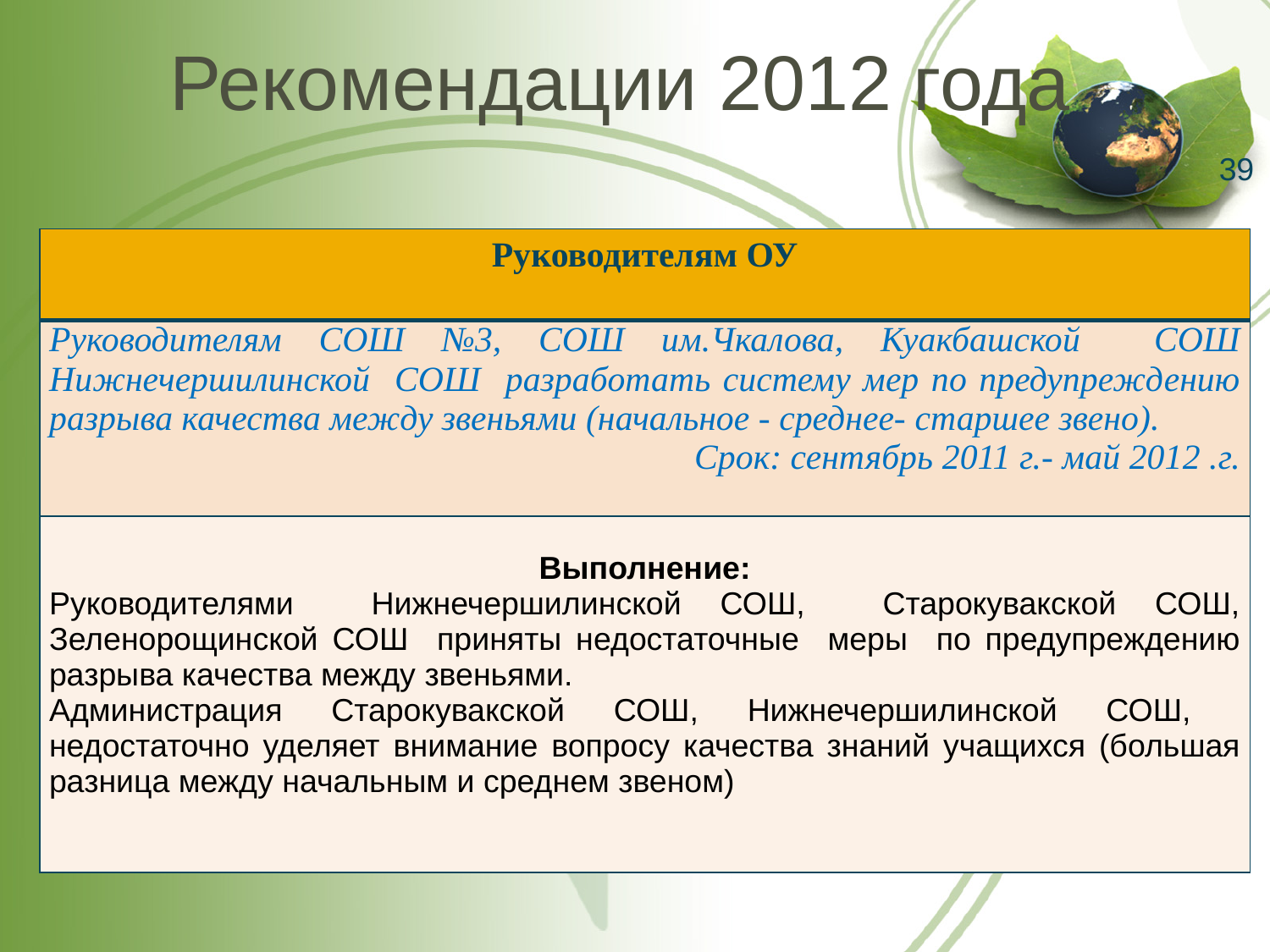

# Рекомендации 2012 года
39
| Руководителям ОУ |
| --- |
| Руководителям СОШ №3, СОШ им.Чкалова, Куакбашской СОШ Нижнечершилинской СОШ разработать систему мер по предупреждению разрыва качества между звеньями (начальное - среднее- старшее звено). Срок: сентябрь 2011 г.- май 2012 .г. |
| Выполнение: Руководителями Нижнечершилинской СОШ, Старокувакской СОШ, Зеленорощинской СОШ приняты недостаточные меры по предупреждению разрыва качества между звеньями. Администрация Старокувакской СОШ, Нижнечершилинской СОШ, недостаточно уделяет внимание вопросу качества знаний учащихся (большая разница между начальным и среднем звеном) |